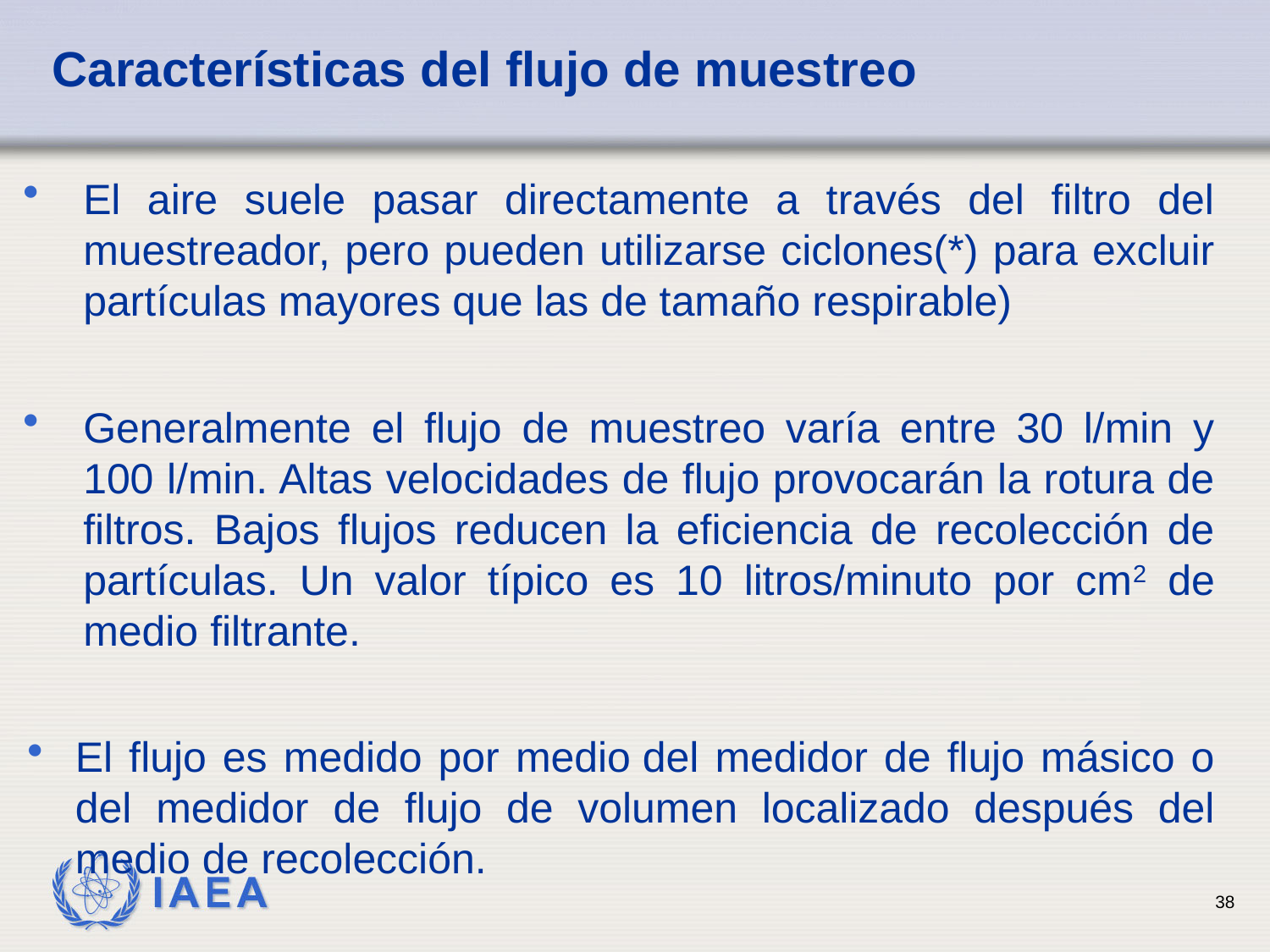

# Características del flujo de muestreo
El aire suele pasar directamente a través del filtro del muestreador, pero pueden utilizarse ciclones(*) para excluir partículas mayores que las de tamaño respirable)

Generalmente el flujo de muestreo varía entre 30 l/min y 100 l/min. Altas velocidades de flujo provocarán la rotura de filtros. Bajos flujos reducen la eficiencia de recolección de partículas. Un valor típico es 10 litros/minuto por cm2 de medio filtrante.

El flujo es medido por medio del medidor de flujo másico o del medidor de flujo de volumen localizado después del medio de recolección.
38